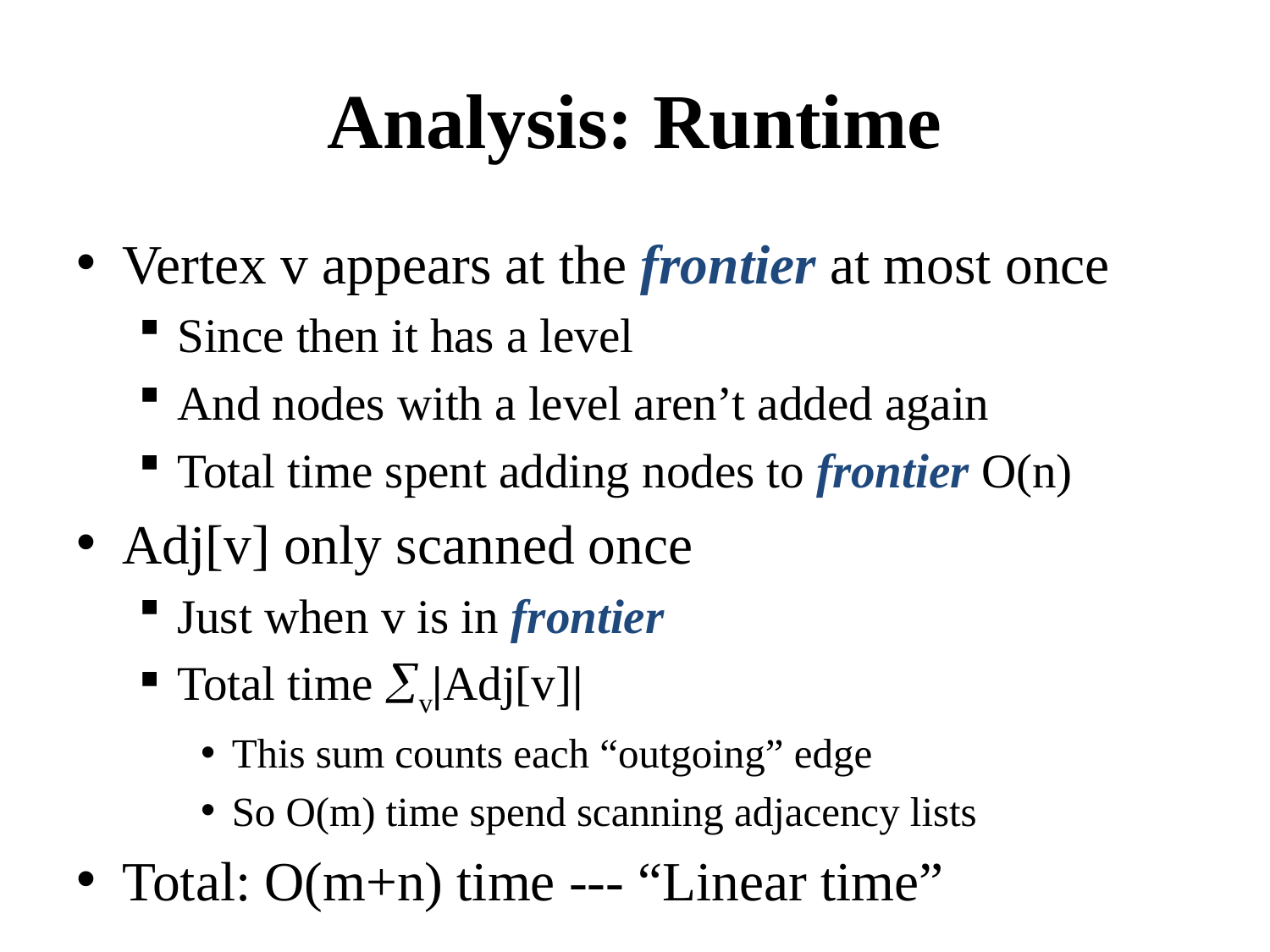

# Analysis: Runtime
Vertex v appears at the frontier at most once
Since then it has a level
And nodes with a level aren’t added again
Total time spent adding nodes to frontier O(n)
Adj[v] only scanned once
Just when v is in frontier
Total time ∑v|| Adj[v] ||
This sum counts each “outgoing” edge
So O(m) time spend scanning adjacency lists
Total: O(m+n) time --- “Linear time”